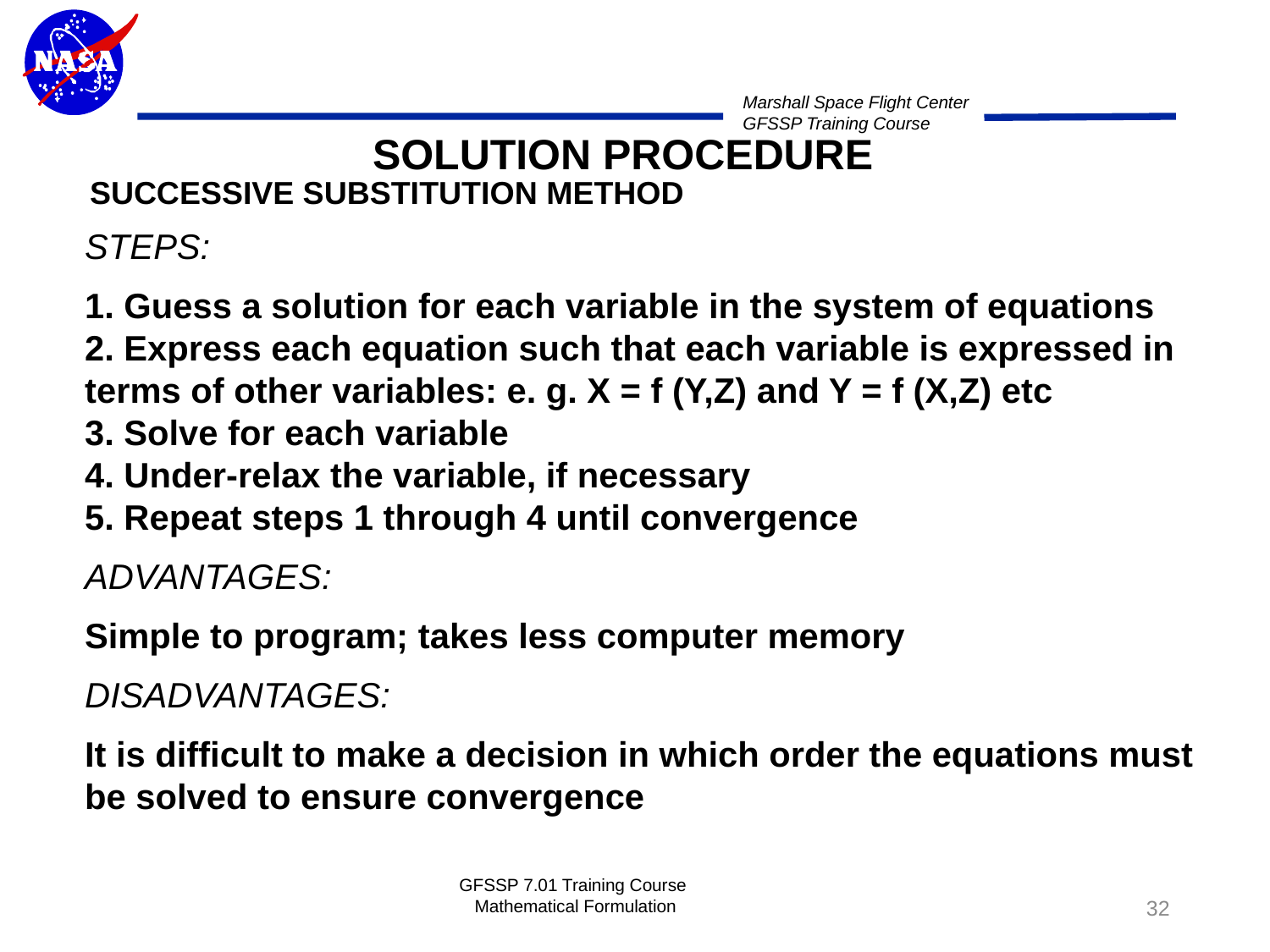

SOLUTION PROCEDURE
SUCCESSIVE SUBSTITUTION METHOD
STEPS:

1. Guess a solution for each variable in the system of equations
2. Express each equation such that each variable is expressed in terms of other variables: e. g. X = f (Y,Z) and Y = f (X,Z) etc
3. Solve for each variable
4. Under-relax the variable, if necessary
5. Repeat steps 1 through 4 until convergence

ADVANTAGES:

Simple to program; takes less computer memory

DISADVANTAGES:

It is difficult to make a decision in which order the equations must be solved to ensure convergence
GFSSP 7.01 Training Course  Mathematical Formulation
32